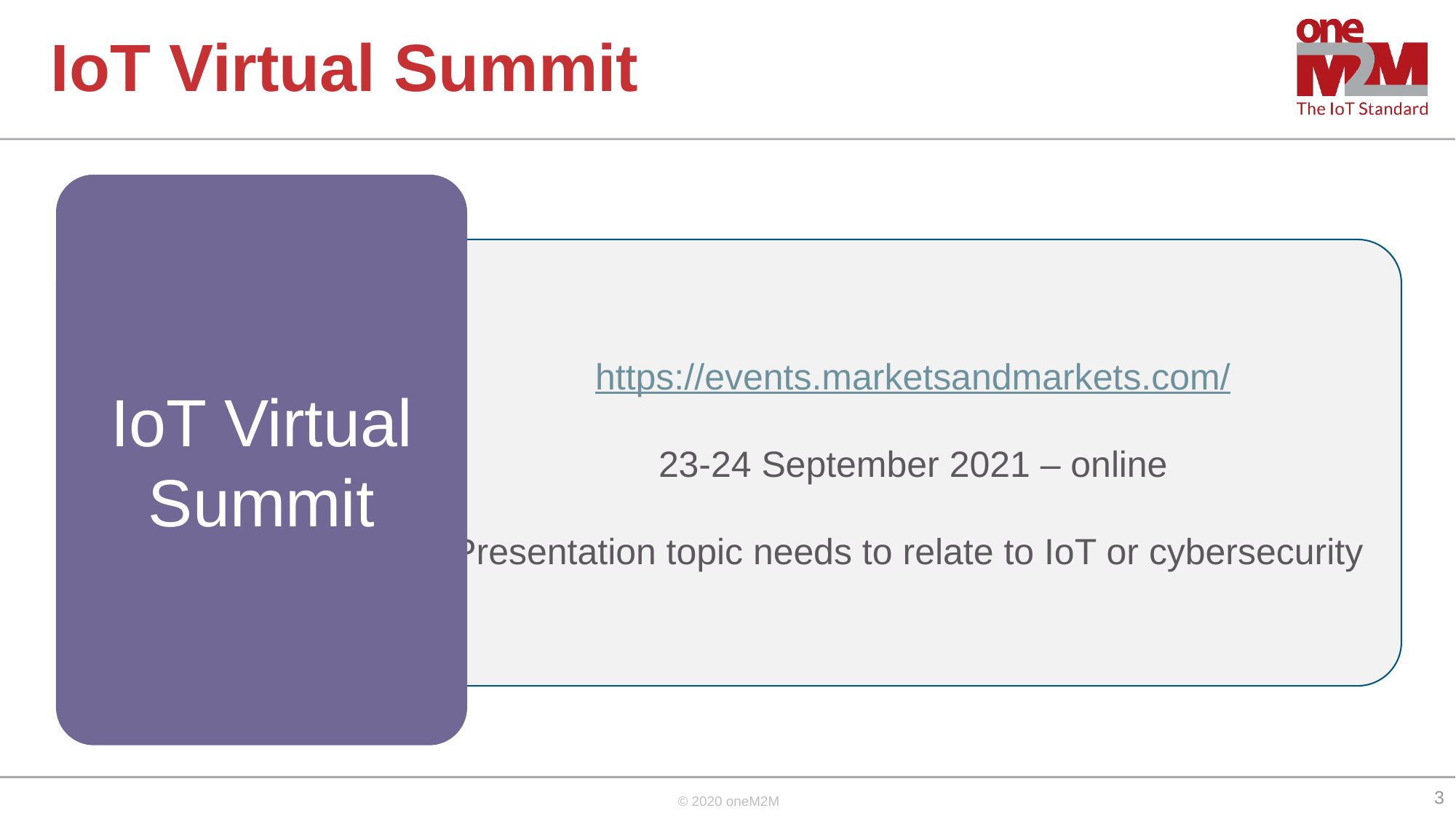

# IoT Virtual Summit
IoT Virtual Summit
https://events.marketsandmarkets.com/

23-24 September 2021 – online

Presentation topic needs to relate to IoT or cybersecurity
3